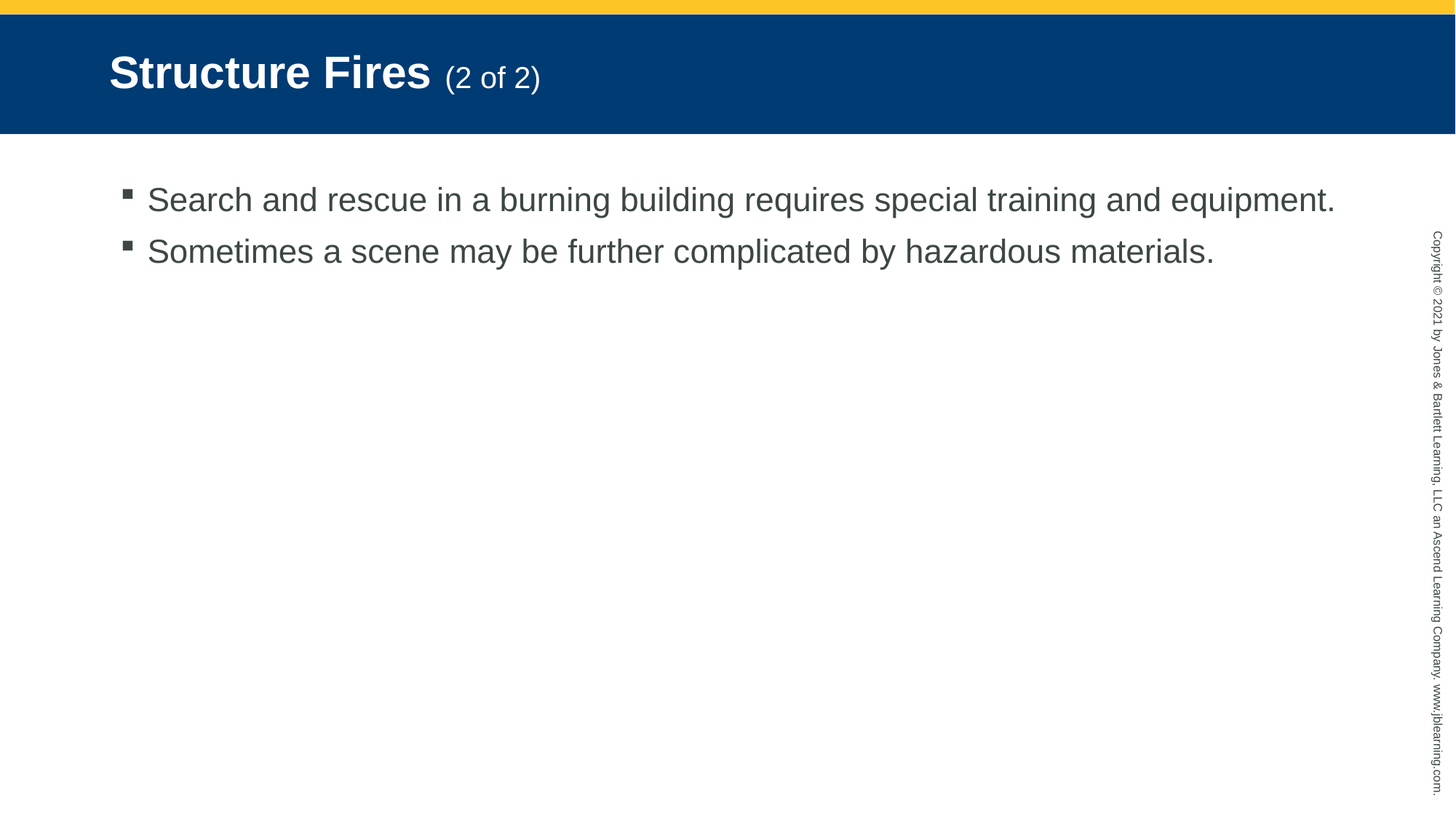

# Structure Fires (2 of 2)
Search and rescue in a burning building requires special training and equipment.
Sometimes a scene may be further complicated by hazardous materials.